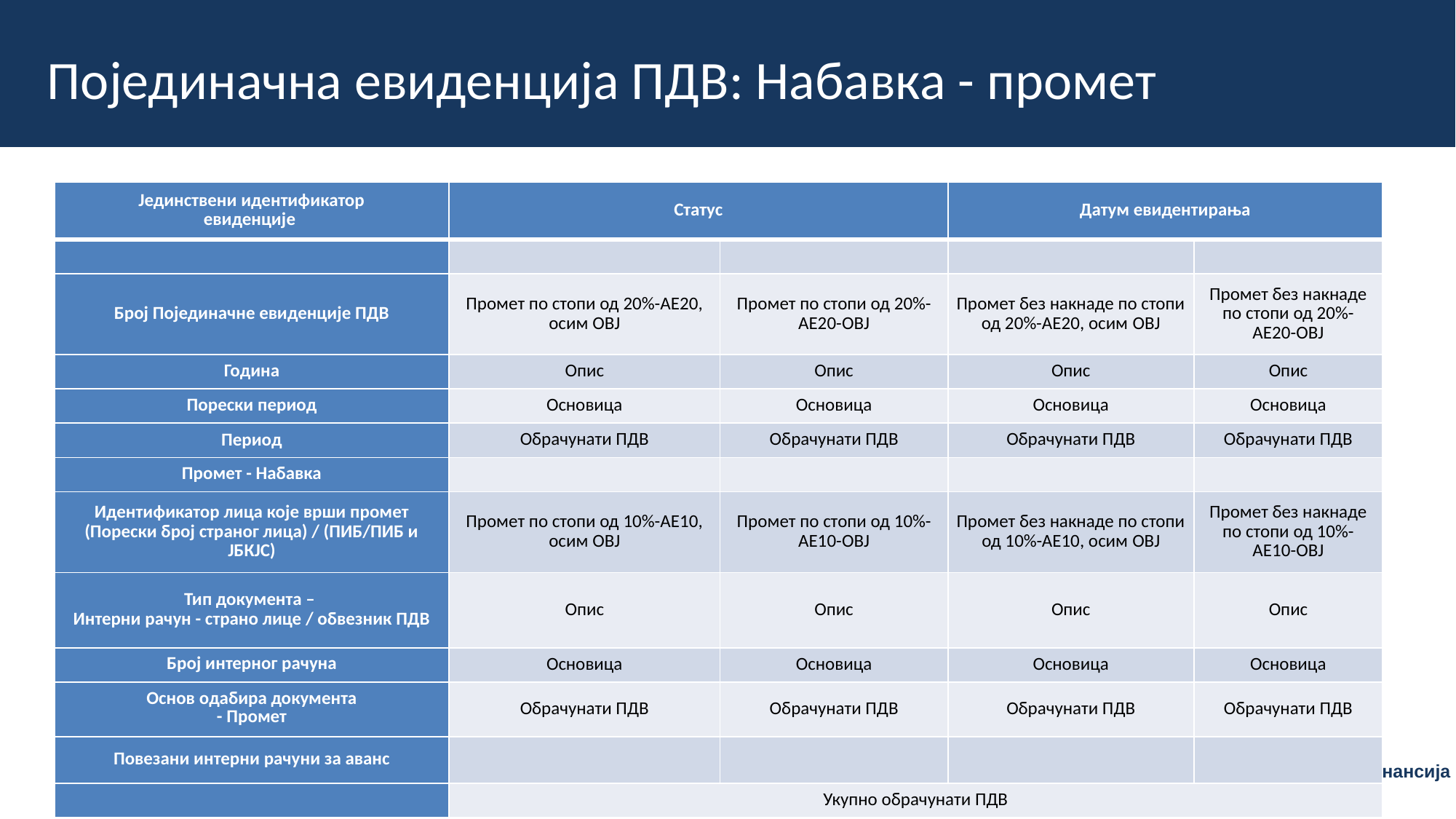

Појединачна евиденција ПДВ: Набавка - промет
| Јединствени идентификатор евиденције | Статус |  | Датум евидентирања |  |
| --- | --- | --- | --- | --- |
|  |  |  |  |  |
| Број Појединачне евиденције ПДВ | Промет по стопи од 20%-AE20, осим OBJ | Промет по стопи од 20%-АЕ20-OBJ | Промет без накнаде по стопи од 20%-AE20, осим OBJ | Промет без накнаде по стопи од 20%-АЕ20-OBJ |
| Година | Опис | Опис | Опис | Опис |
| Порески период | Основица | Основица | Основица | Основица |
| Период | Обрачунати ПДВ | Обрачунати ПДВ | Обрачунати ПДВ | Обрачунати ПДВ |
| Промет - Набавка |  |  |  |  |
| Идентификатор лица које врши промет (Порески број страног лица) / (ПИБ/ПИБ и ЈБКЈС) | Промет по стопи од 10%-AE10, осим OBJ | Промет по стопи од 10%-АЕ10-OBJ | Промет без накнаде по стопи од 10%-АЕ10, осим OBJ | Промет без накнаде по стопи од 10%-АЕ10-OBJ |
| Тип документа – Интерни рачун - страно лице / обвезник ПДВ | Опис | Опис | Опис | Опис |
| Број интерног рачуна | Основица | Основица | Основица | Основица |
| Основ одабира документа - Промет | Обрачунати ПДВ | Обрачунати ПДВ | Обрачунати ПДВ | Обрачунати ПДВ |
| Повезани интерни рачуни за аванс |  |  |  |  |
|  | Укупно обрачунати ПДВ |  |  |  |

Министарство финансија
Република Србија